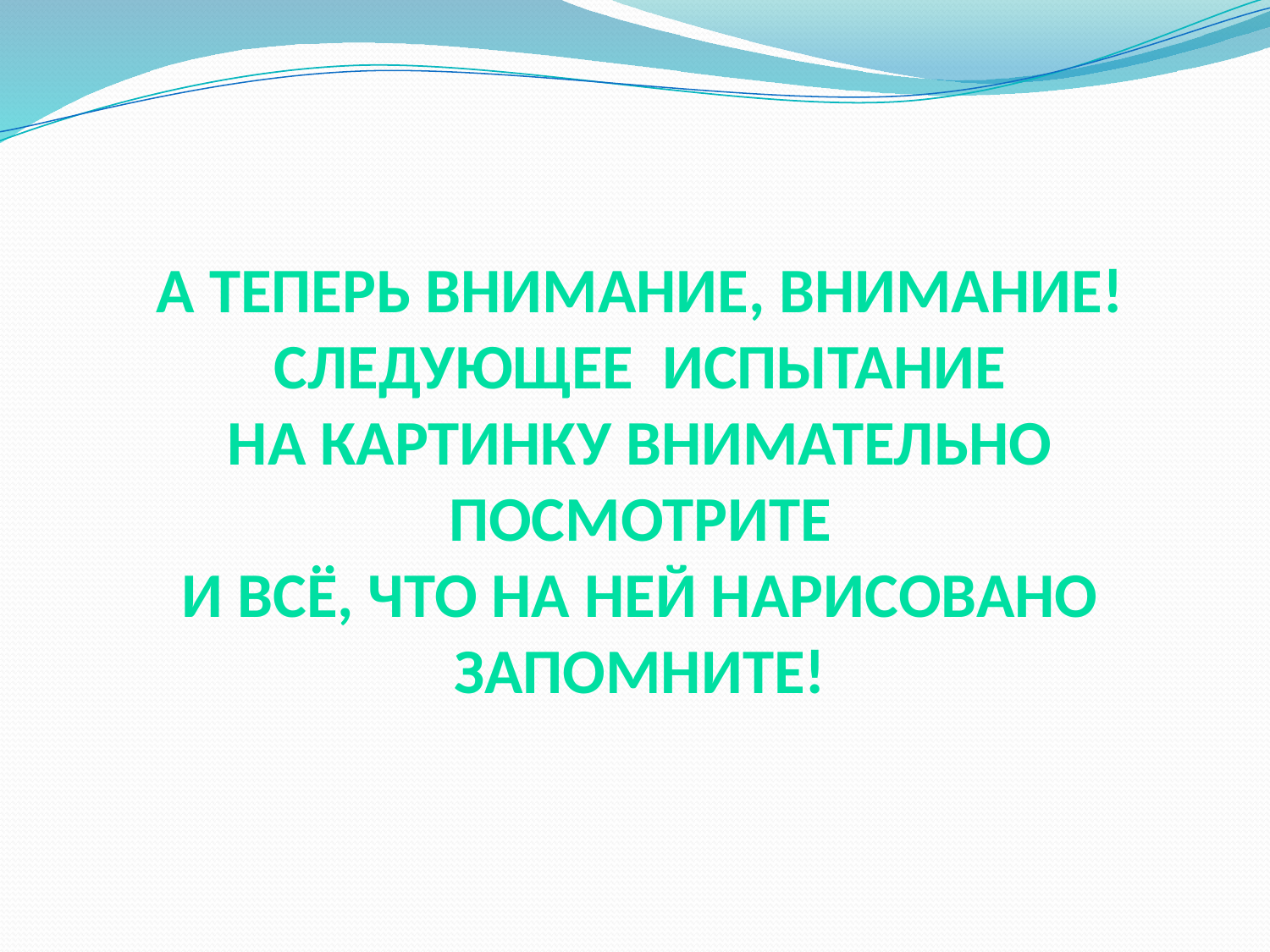

# А теперь внимание, внимание! следующее  испытание На картинку внимательно посмотрите и всё, что на ней нарисовано запомните!